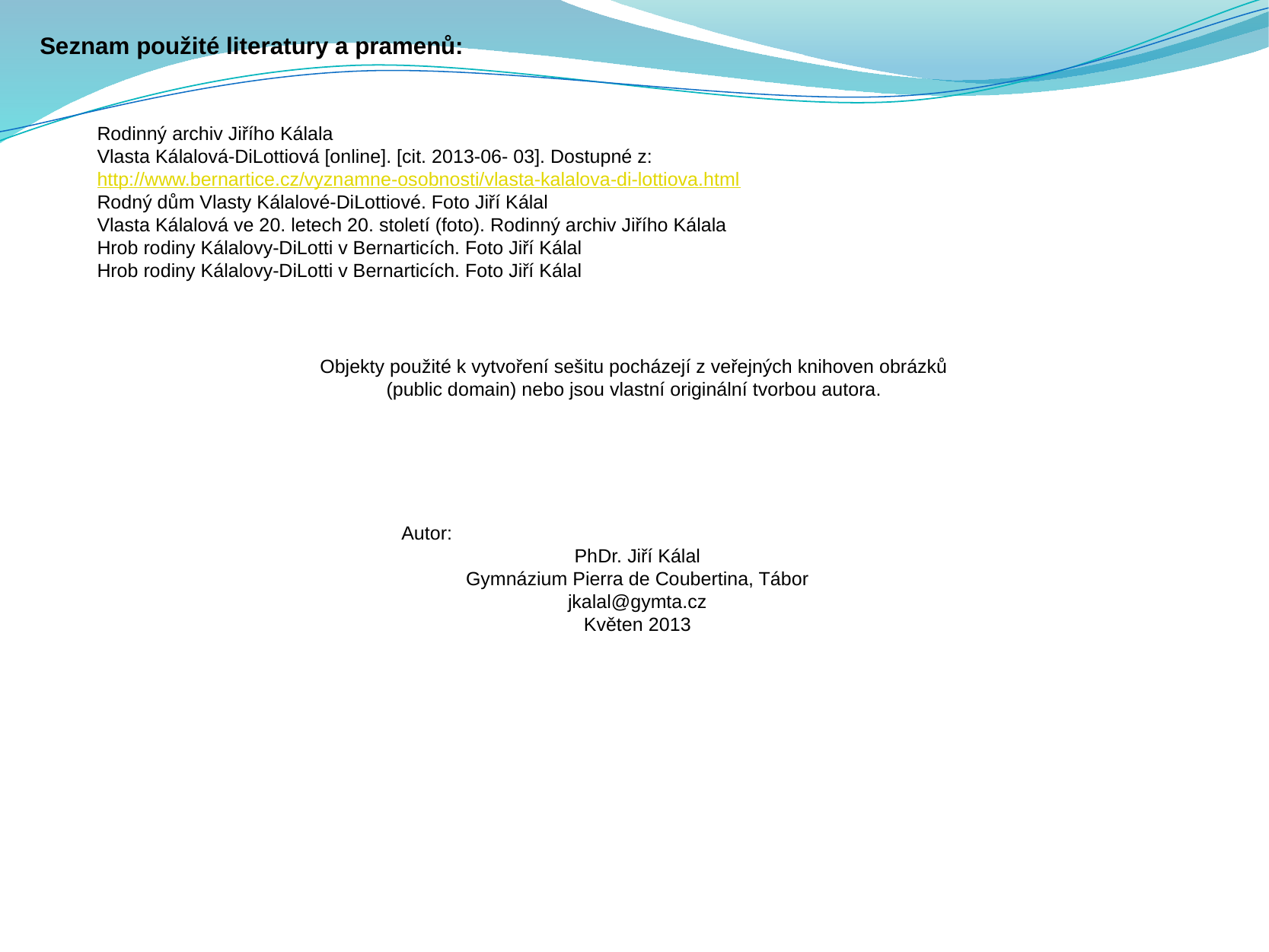

Seznam použité literatury a pramenů:
Rodinný archiv Jiřího Kálala
Vlasta Kálalová-DiLottiová [online]. [cit. 2013-06- 03]. Dostupné z:
http://www.bernartice.cz/vyznamne-osobnosti/vlasta-kalalova-di-lottiova.html
Rodný dům Vlasty Kálalové-DiLottiové. Foto Jiří Kálal
Vlasta Kálalová ve 20. letech 20. století (foto). Rodinný archiv Jiřího Kálala
Hrob rodiny Kálalovy-DiLotti v Bernarticích. Foto Jiří Kálal
Hrob rodiny Kálalovy-DiLotti v Bernarticích. Foto Jiří Kálal

Objekty použité k vytvoření sešitu pocházejí z veřejných knihoven obrázků (public domain) nebo jsou vlastní originální tvorbou autora.
Autor:
PhDr. Jiří Kálal
Gymnázium Pierra de Coubertina, Tábor
jkalal@gymta.cz
Květen 2013